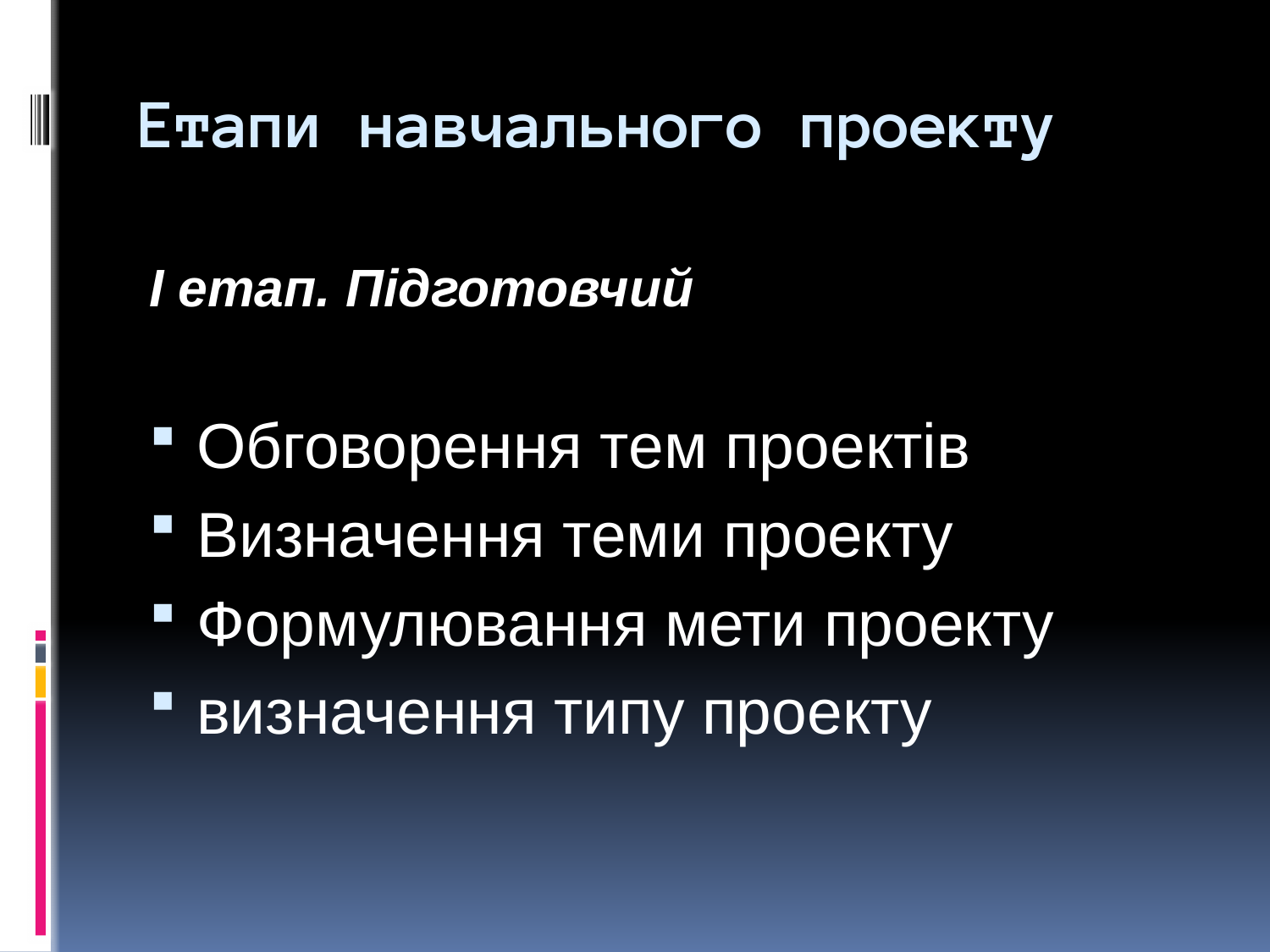

# Етапи навчального проекту
І етап. Підготовчий

Обговорення тем проектів
Визначення теми проекту
Формулювання мети проекту
визначення типу проекту